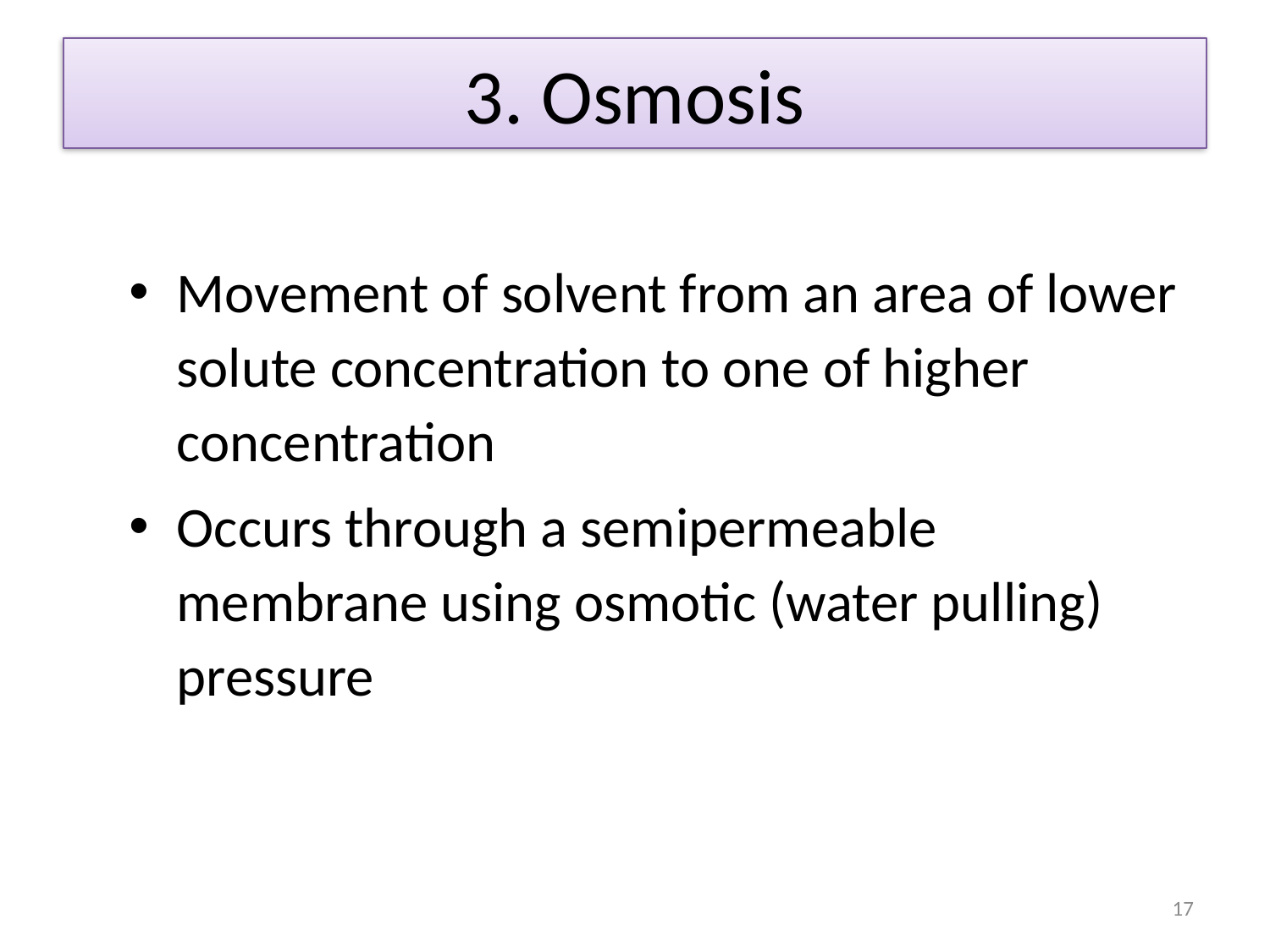

# 3. Osmosis
Movement of solvent from an area of lower solute concentration to one of higher concentration
Occurs through a semipermeable membrane using osmotic (water pulling) pressure
17